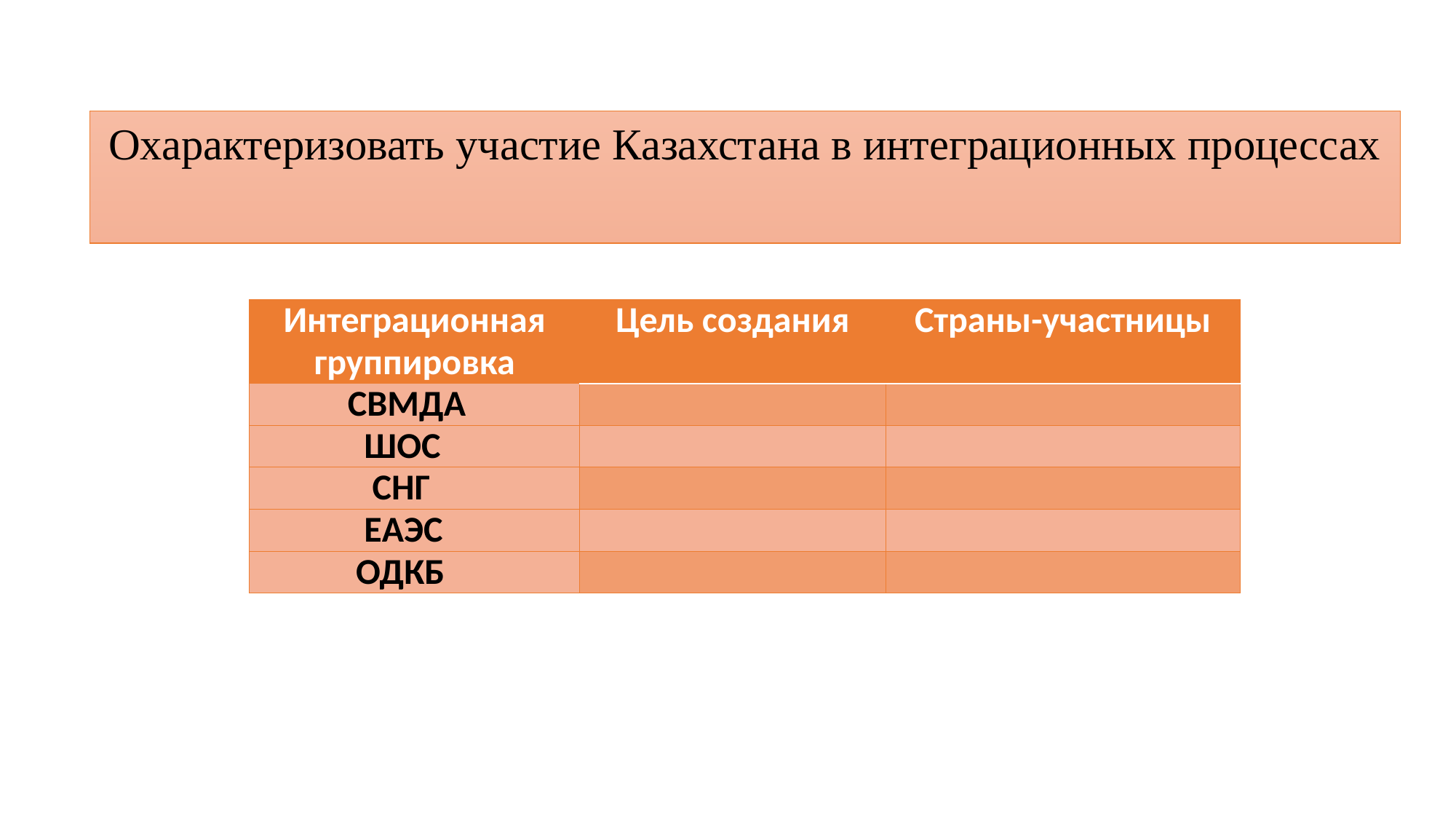

# Охарактеризовать участие Казахстана в интеграционных процессах
| Интеграционная группировка | Цель создания | Страны-участницы |
| --- | --- | --- |
| СВМДА |  |  |
| ШОС |  |  |
| СНГ |  |  |
| ЕАЭС |  |  |
| ОДКБ |  |  |